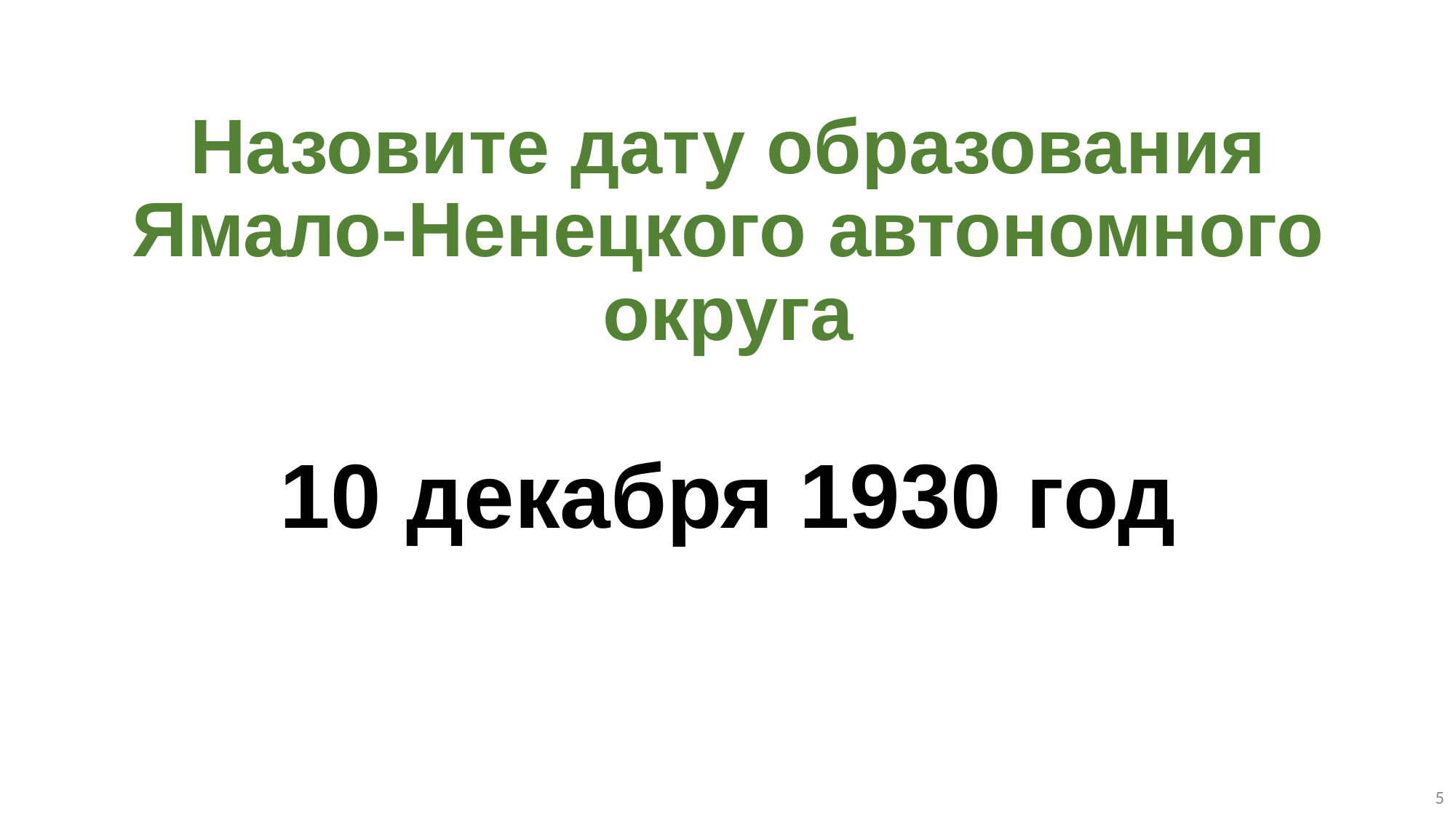

# Назовите дату образования Ямало-Ненецкого автономного округа
10 декабря 1930 год
5